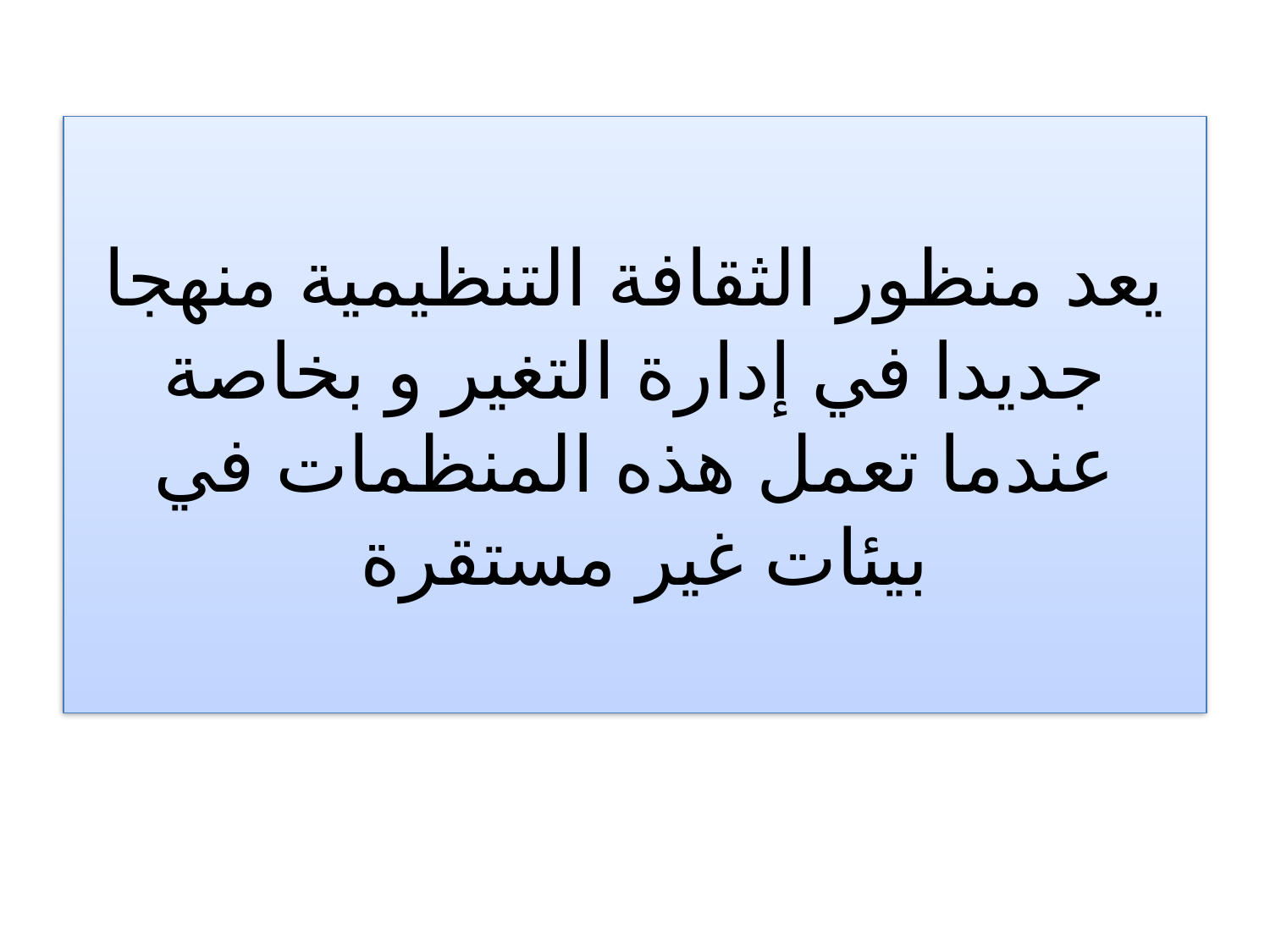

# يعد منظور الثقافة التنظيمية منهجا جديدا في إدارة التغير و بخاصة عندما تعمل هذه المنظمات في بيئات غير مستقرة